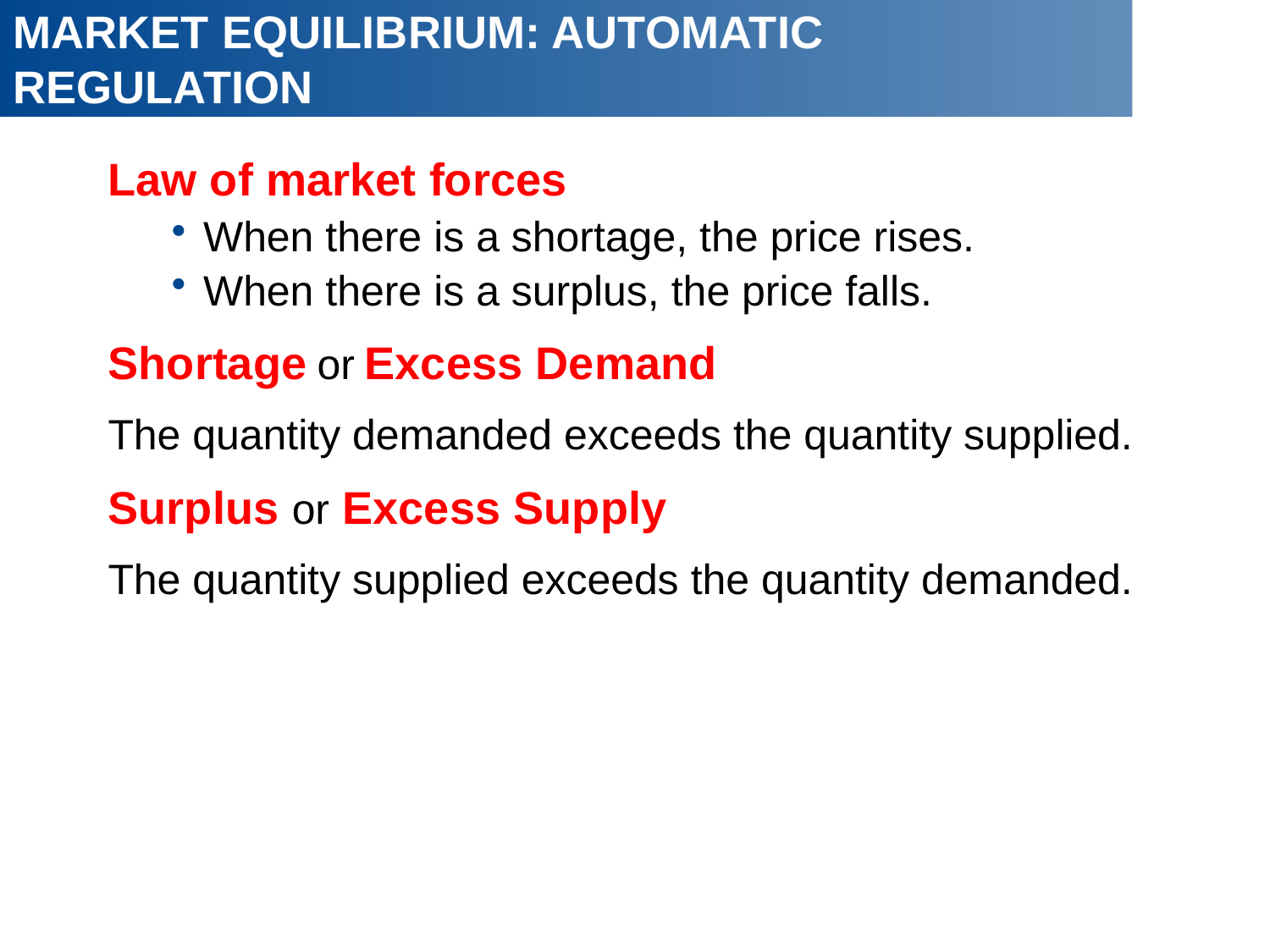

# MARKET EQUILIBRIUM: AUTOMATIC REGULATION
Law of market forces
When there is a shortage, the price rises.
When there is a surplus, the price falls.
Shortage or Excess Demand
The quantity demanded exceeds the quantity supplied.
Surplus or Excess Supply
The quantity supplied exceeds the quantity demanded.